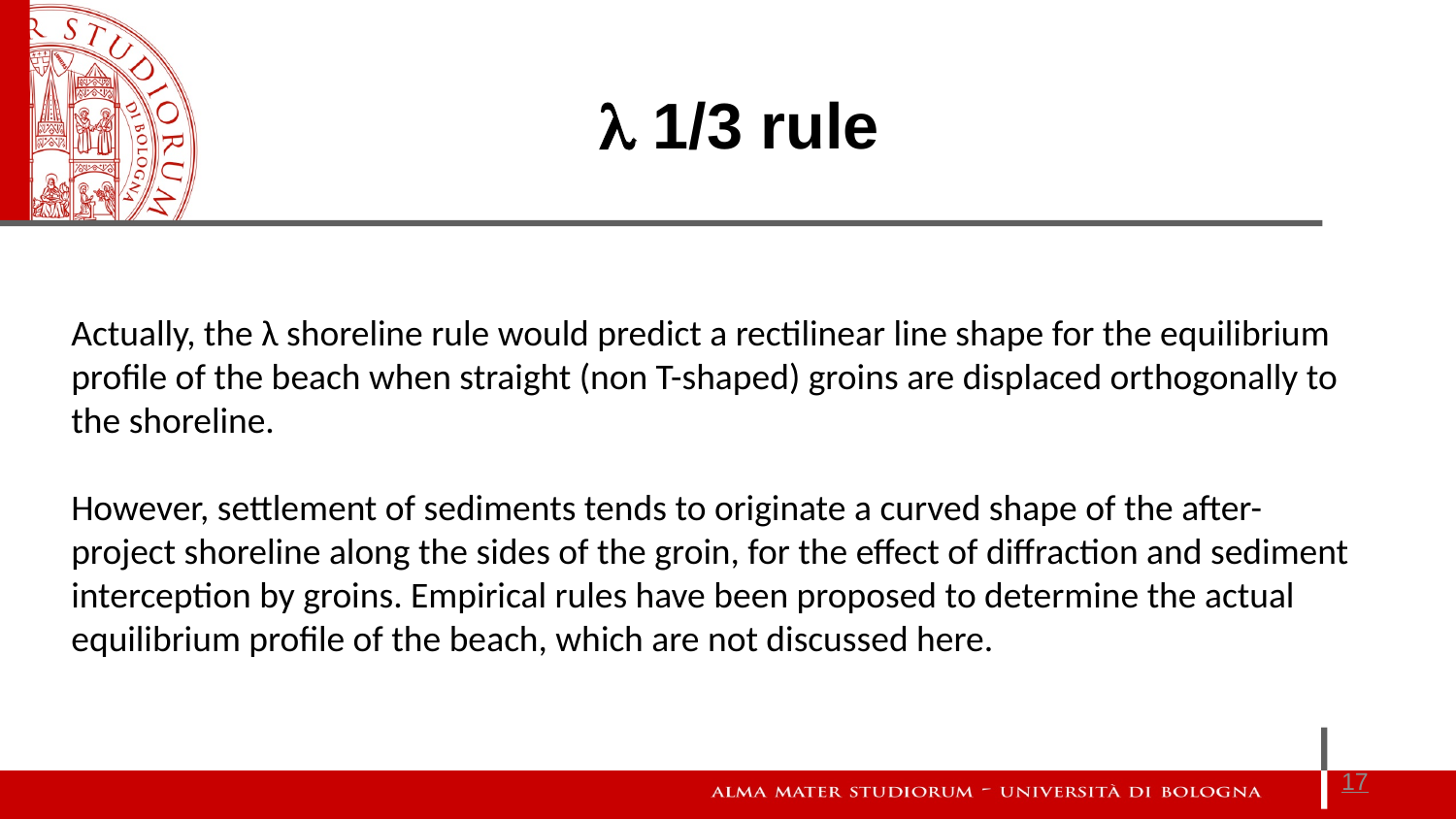

λ 1/3 rule
Actually, the λ shoreline rule would predict a rectilinear line shape for the equilibrium profile of the beach when straight (non T-shaped) groins are displaced orthogonally to the shoreline.

However, settlement of sediments tends to originate a curved shape of the after-project shoreline along the sides of the groin, for the effect of diffraction and sediment interception by groins. Empirical rules have been proposed to determine the actual equilibrium profile of the beach, which are not discussed here.
17